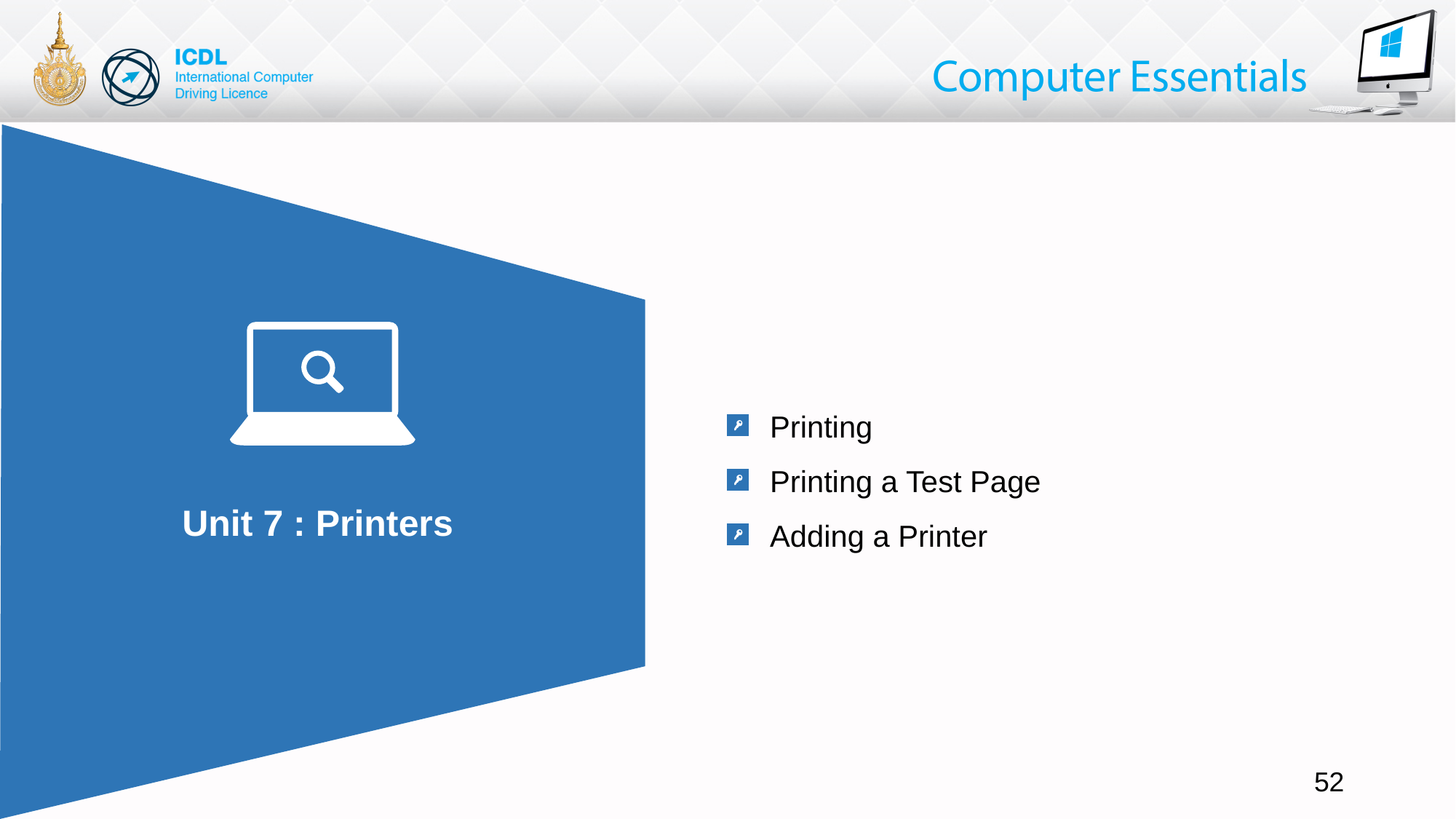

Printing
 Printing a Test Page
 Adding a Printer
# Unit 7 : Printers
52